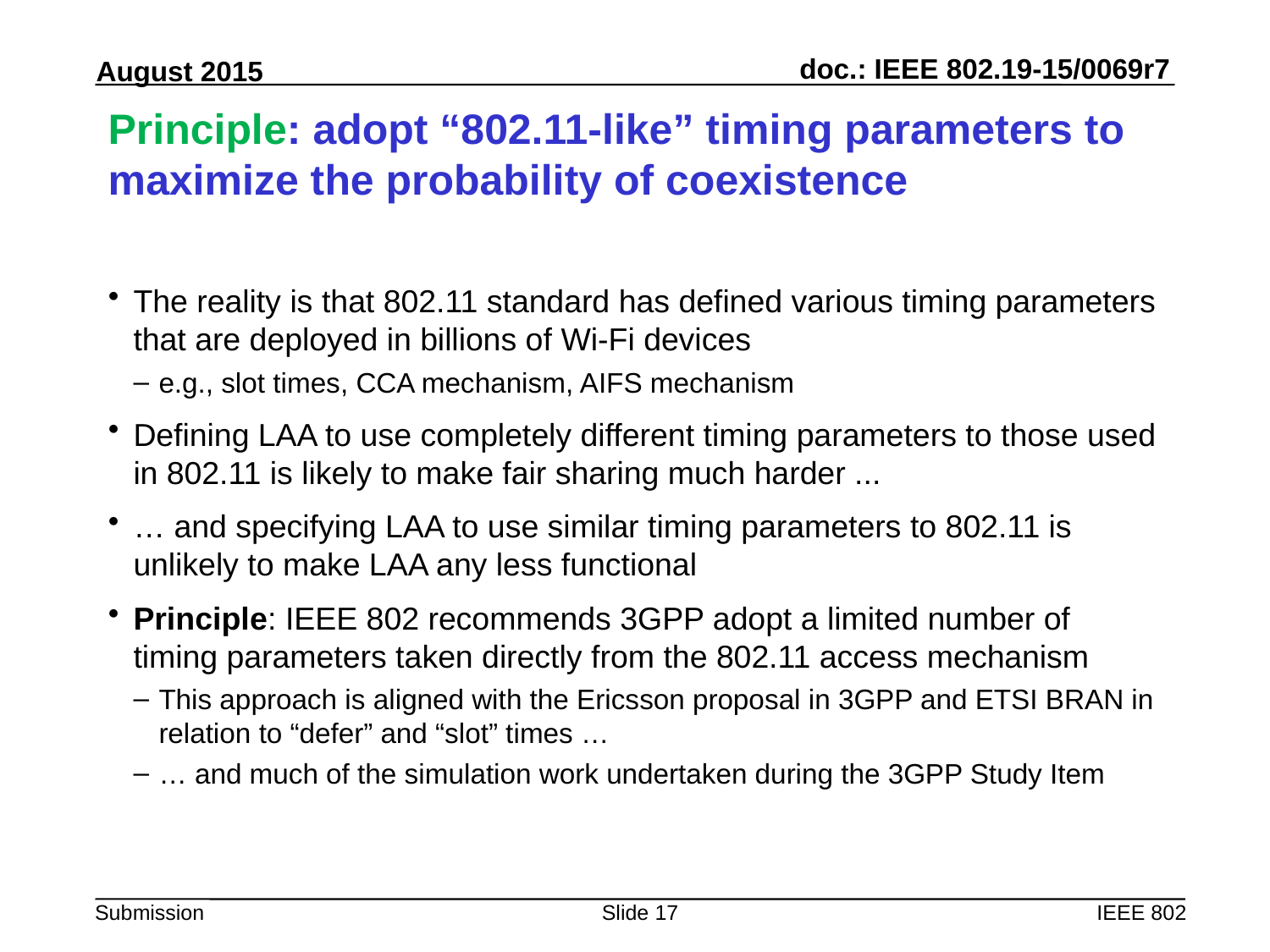

# Principle: adopt “802.11-like” timing parameters to maximize the probability of coexistence
The reality is that 802.11 standard has defined various timing parameters that are deployed in billions of Wi-Fi devices
e.g., slot times, CCA mechanism, AIFS mechanism
Defining LAA to use completely different timing parameters to those used in 802.11 is likely to make fair sharing much harder ...
… and specifying LAA to use similar timing parameters to 802.11 is unlikely to make LAA any less functional
Principle: IEEE 802 recommends 3GPP adopt a limited number of timing parameters taken directly from the 802.11 access mechanism
This approach is aligned with the Ericsson proposal in 3GPP and ETSI BRAN in relation to “defer” and “slot” times …
… and much of the simulation work undertaken during the 3GPP Study Item

Slide 17
IEEE 802